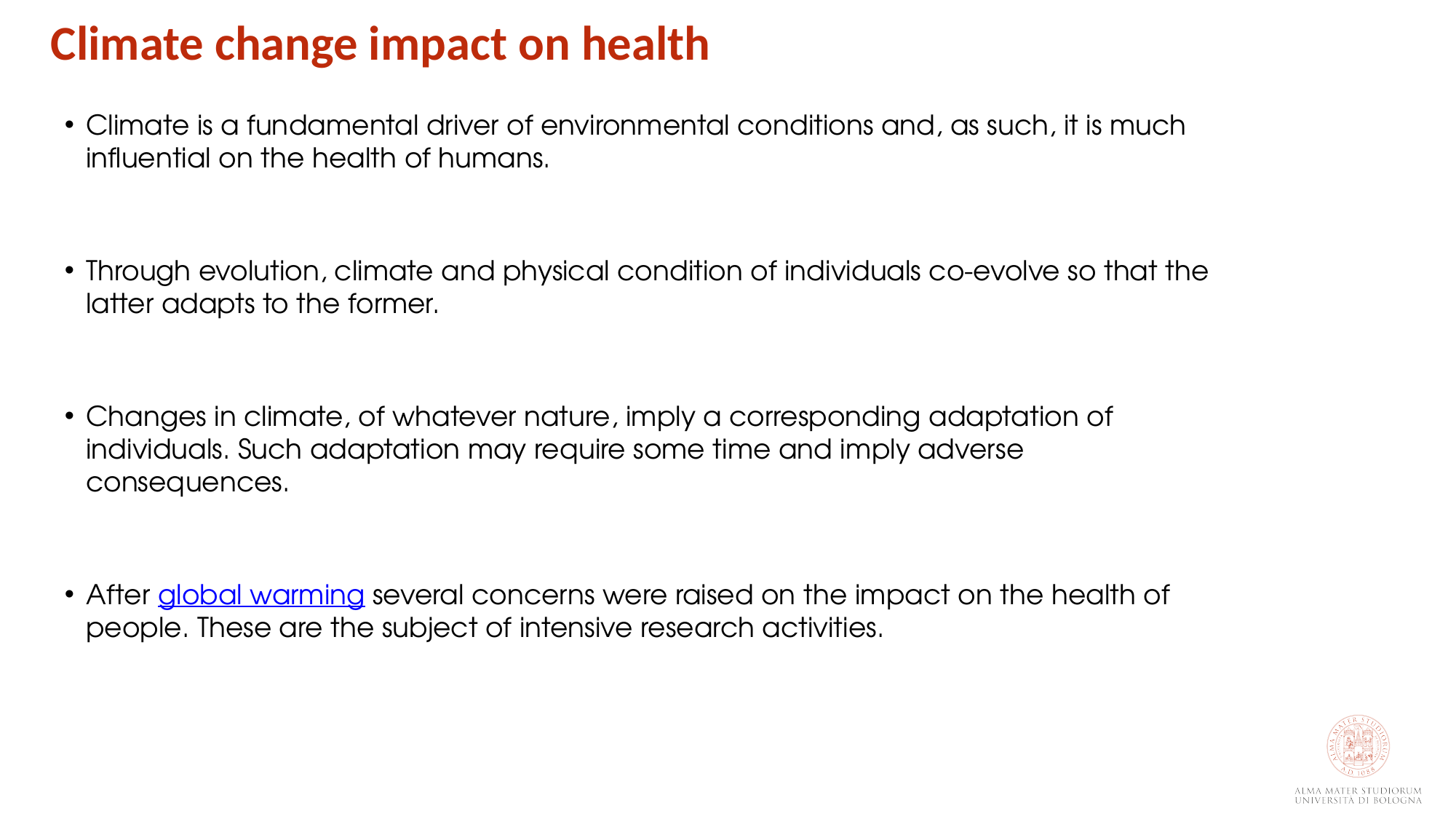

Climate change impact on health
Climate is a fundamental driver of environmental conditions and, as such, it is much influential on the health of humans.

Through evolution, climate and physical condition of individuals co-evolve so that the latter adapts to the former.

Changes in climate, of whatever nature, imply a corresponding adaptation of individuals. Such adaptation may require some time and imply adverse consequences.

After global warming several concerns were raised on the impact on the health of people. These are the subject of intensive research activities.